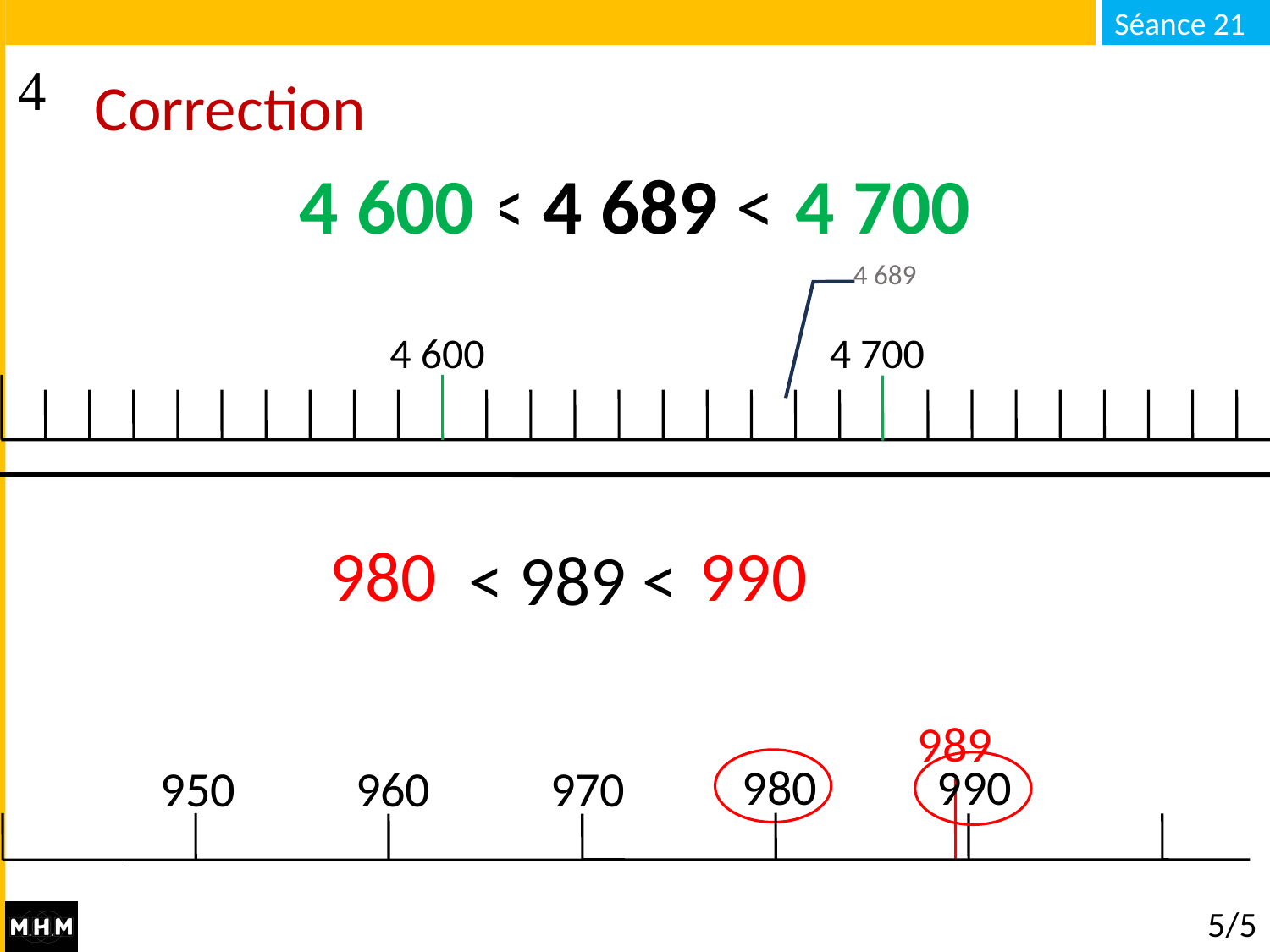

# Correction
4 600
… < 4 689 < …
4 700
4 689
4 600
4 700

980
990
… < 989 < …
989
980
990
950
960
970

5/5